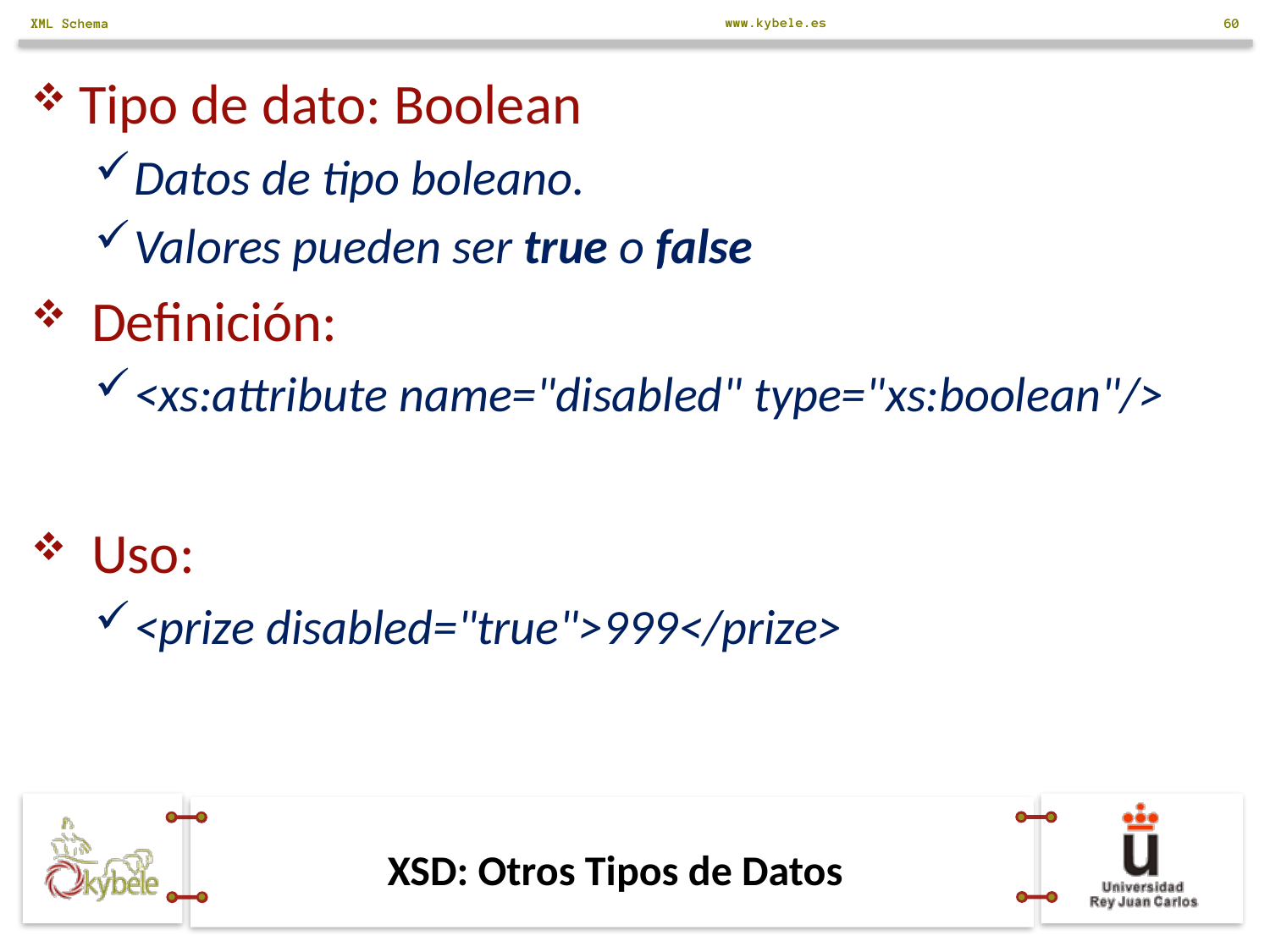

XML Schema
60
Tipo de dato: Boolean
Datos de tipo boleano.
Valores pueden ser true o false
 Definición:
<xs:attribute name="disabled" type="xs:boolean"/>

 Uso:
<prize disabled="true">999</prize>
# XSD: Otros Tipos de Datos